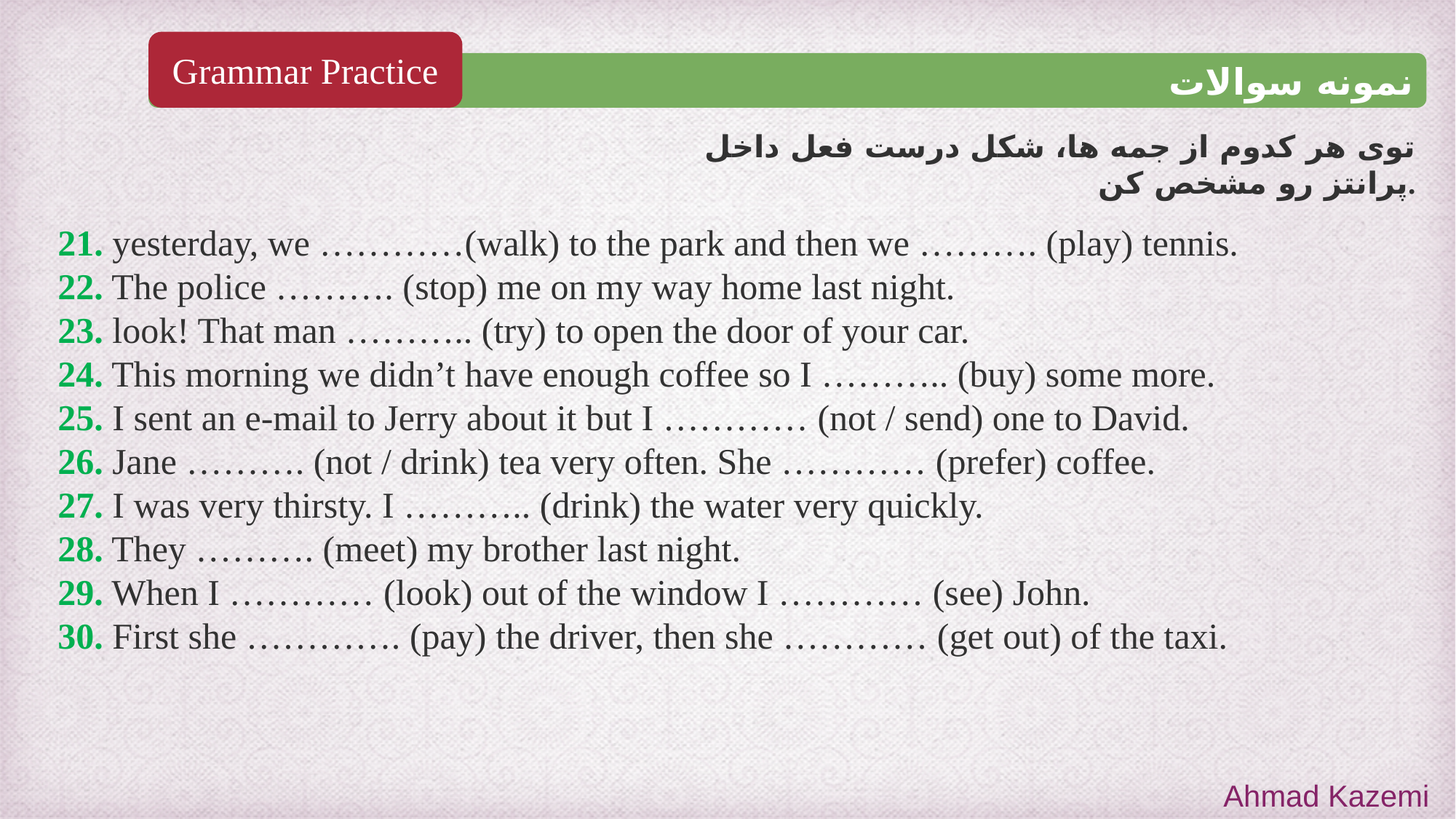

Grammar Practice
نمونه سوالات
توی هر کدوم از جمه ها، شکل درست فعل داخل پرانتز رو مشخص کن.
21. yesterday, we …………(walk) to the park and then we ………. (play) tennis.
22. The police ………. (stop) me on my way home last night.
23. look! That man ……….. (try) to open the door of your car.
24. This morning we didn’t have enough coffee so I ……….. (buy) some more.
25. I sent an e-mail to Jerry about it but I ………… (not / send) one to David.
26. Jane ………. (not / drink) tea very often. She ………… (prefer) coffee.
27. I was very thirsty. I ……….. (drink) the water very quickly.
28. They ………. (meet) my brother last night.
29. When I ………… (look) out of the window I ………… (see) John.
30. First she …………. (pay) the driver, then she ………… (get out) of the taxi.
Ahmad Kazemi